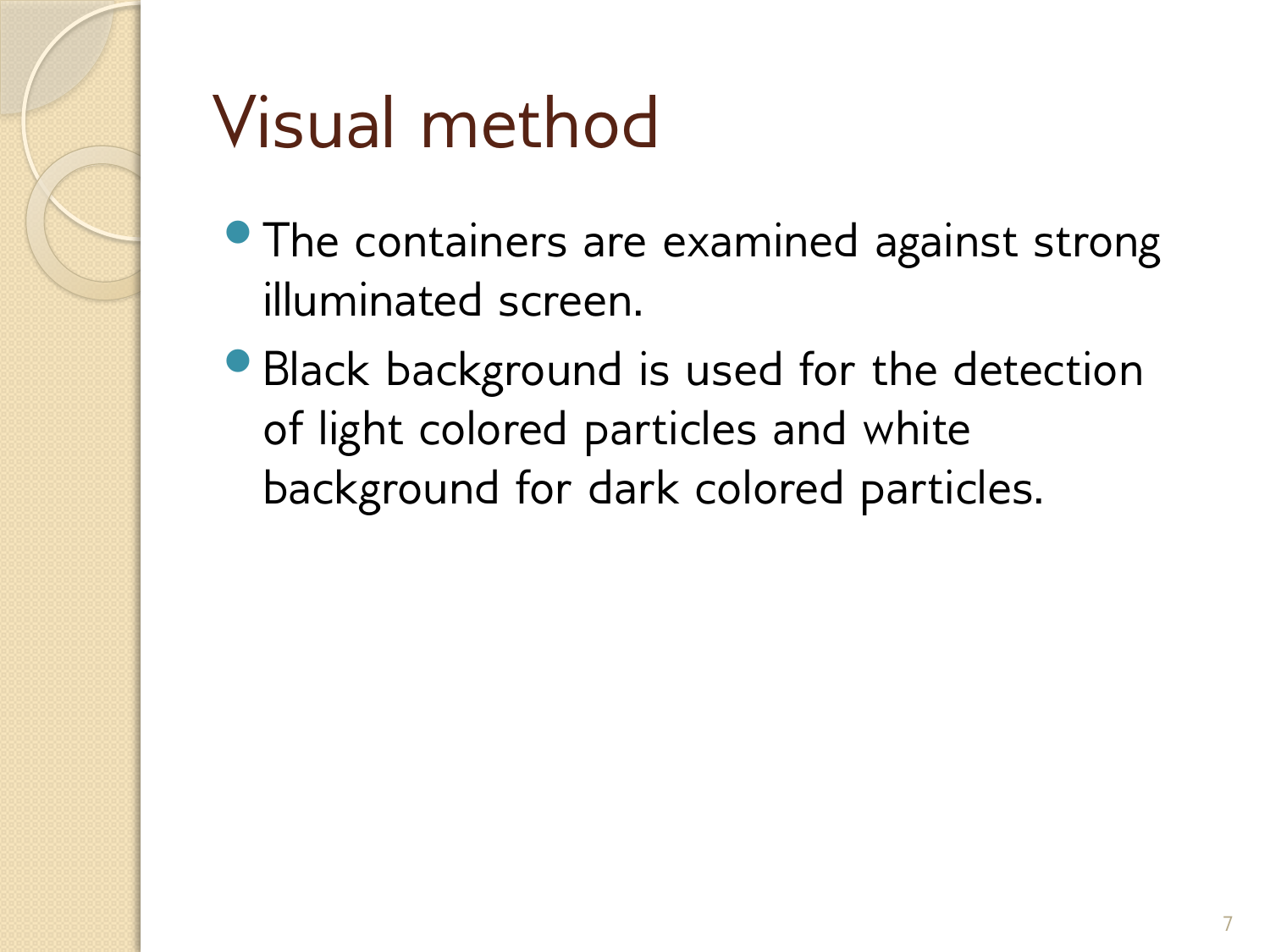

# Visual method
The containers are examined against strong illuminated screen.
Black background is used for the detection of light colored particles and white background for dark colored particles.

7